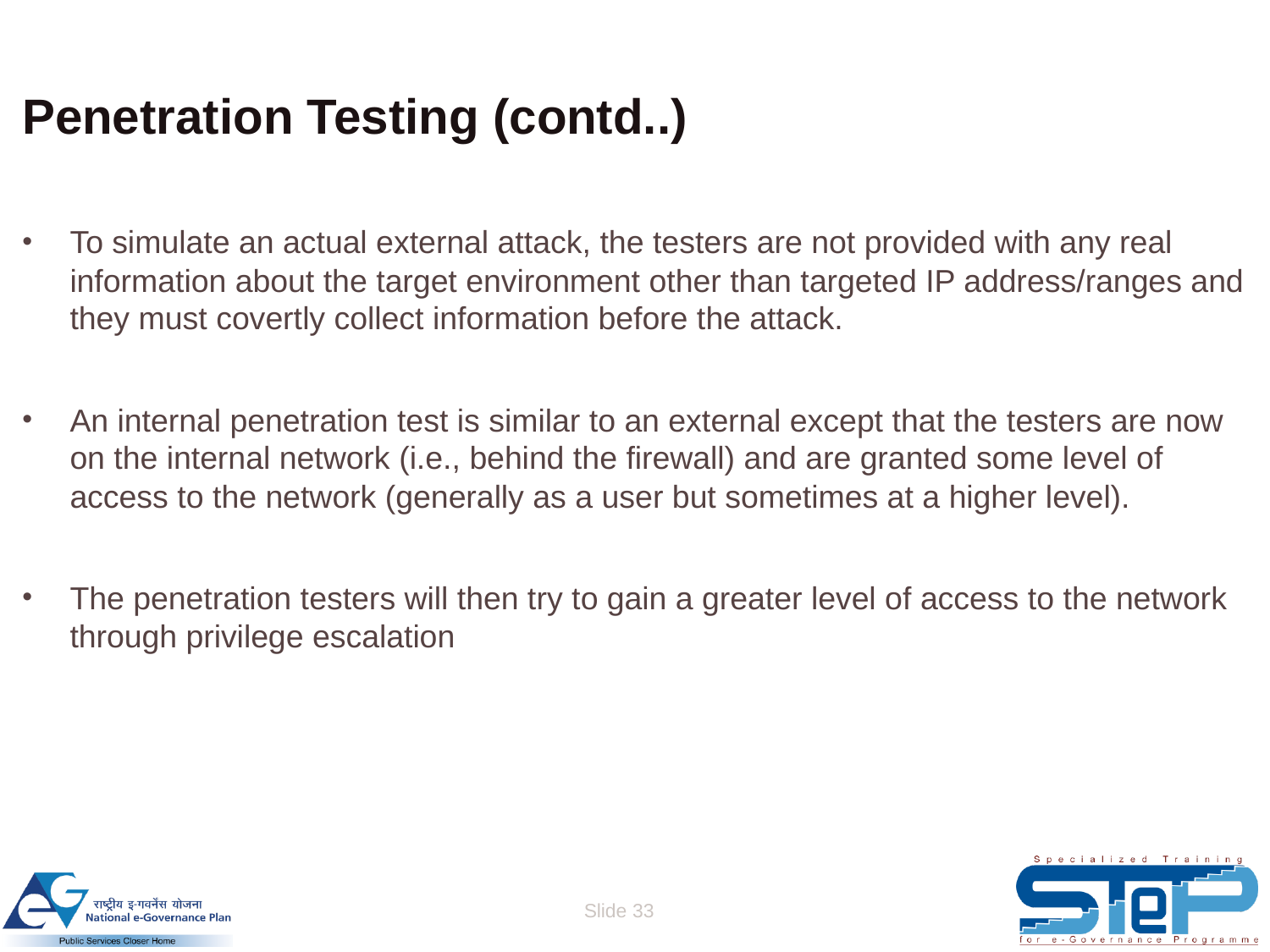

# Penetration Testing (contd..)
To simulate an actual external attack, the testers are not provided with any real information about the target environment other than targeted IP address/ranges and they must covertly collect information before the attack.

An internal penetration test is similar to an external except that the testers are now on the internal network (i.e., behind the firewall) and are granted some level of access to the network (generally as a user but sometimes at a higher level).

The penetration testers will then try to gain a greater level of access to the network through privilege escalation